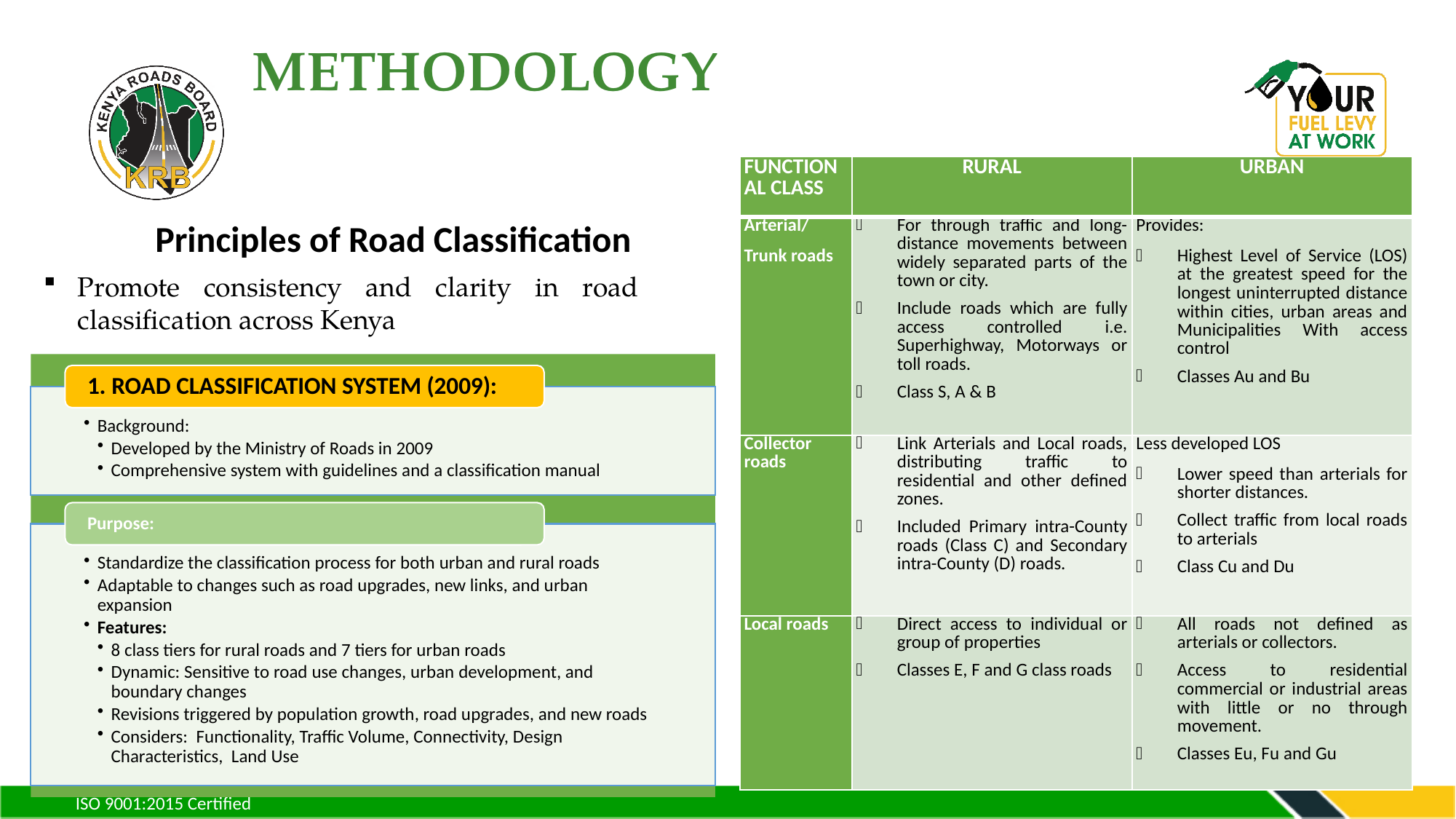

METHODOLOGY
| FUNCTIONAL CLASS | RURAL | URBAN |
| --- | --- | --- |
| Arterial/ Trunk roads | For through traffic and long-distance movements between widely separated parts of the town or city. Include roads which are fully access controlled i.e. Superhighway, Motorways or toll roads. Class S, A & B | Provides: Highest Level of Service (LOS) at the greatest speed for the longest uninterrupted distance within cities, urban areas and Municipalities With access control Classes Au and Bu |
| Collector roads | Link Arterials and Local roads, distributing traffic to residential and other defined zones. Included Primary intra-County roads (Class C) and Secondary intra-County (D) roads. | Less developed LOS Lower speed than arterials for shorter distances. Collect traffic from local roads to arterials Class Cu and Du |
| Local roads | Direct access to individual or group of properties Classes E, F and G class roads | All roads not defined as arterials or collectors. Access to residential commercial or industrial areas with little or no through movement. Classes Eu, Fu and Gu |
Principles of Road Classification

Promote consistency and clarity in road classification across Kenya
Background:
Developed by the Ministry of Roads in 2009
Comprehensive system with guidelines and a classification manual
1. ROAD CLASSIFICATION SYSTEM (2009):
Standardize the classification process for both urban and rural roads
Adaptable to changes such as road upgrades, new links, and urban expansion
Features:
8 class tiers for rural roads and 7 tiers for urban roads
Dynamic: Sensitive to road use changes, urban development, and boundary changes
Revisions triggered by population growth, road upgrades, and new roads
Considers:  Functionality, Traffic Volume, Connectivity, Design Characteristics,  Land Use
Purpose:
6